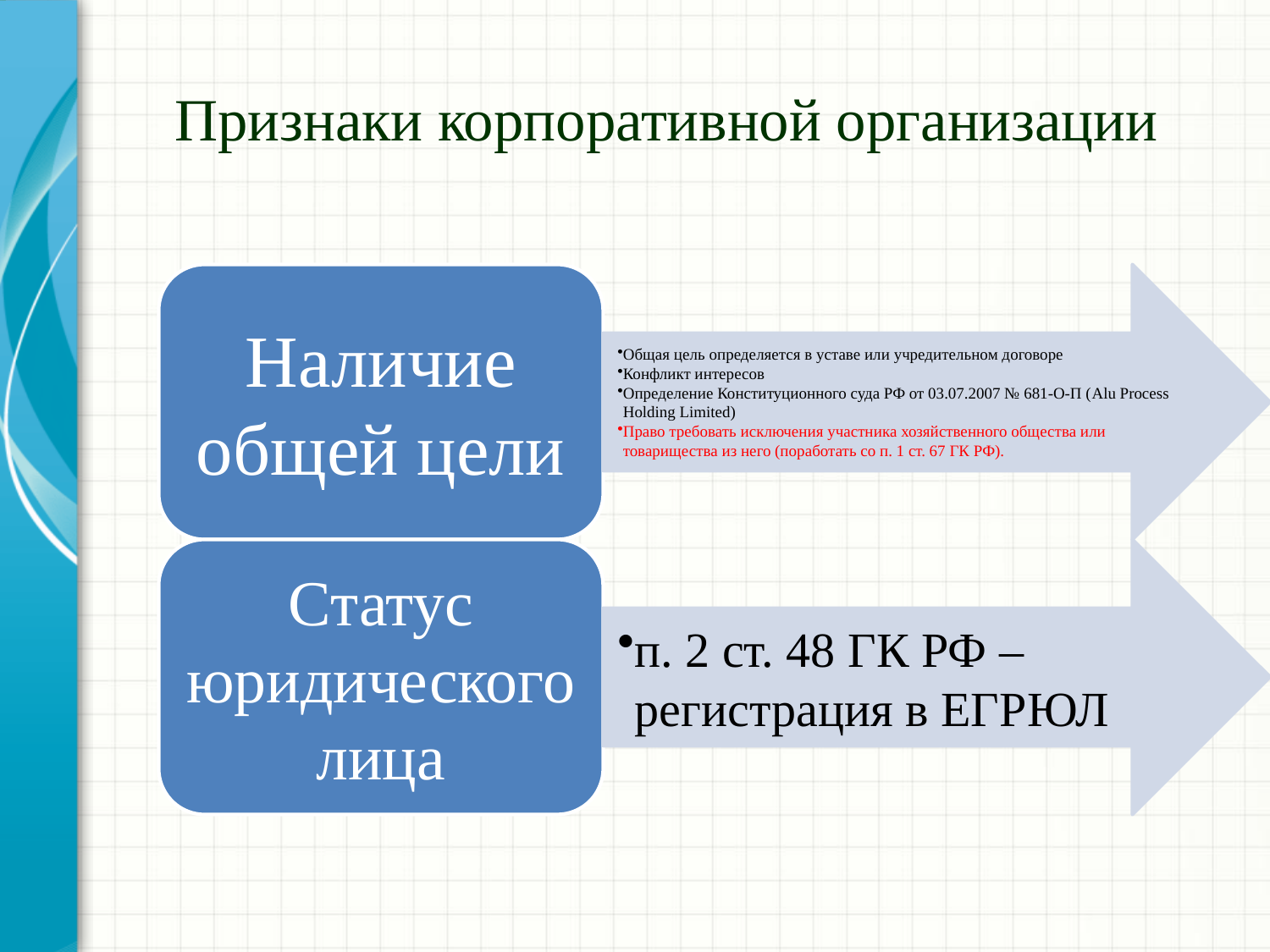

# Признаки корпоративной организации
Наличие общей цели
Общая цель определяется в уставе или учредительном договоре
Конфликт интересов
Определение Конституционного суда РФ от 03.07.2007 № 681-О-П (Alu Process Holding Limited)
Право требовать исключения участника хозяйственного общества или товарищества из него (поработать со п. 1 ст. 67 ГК РФ).